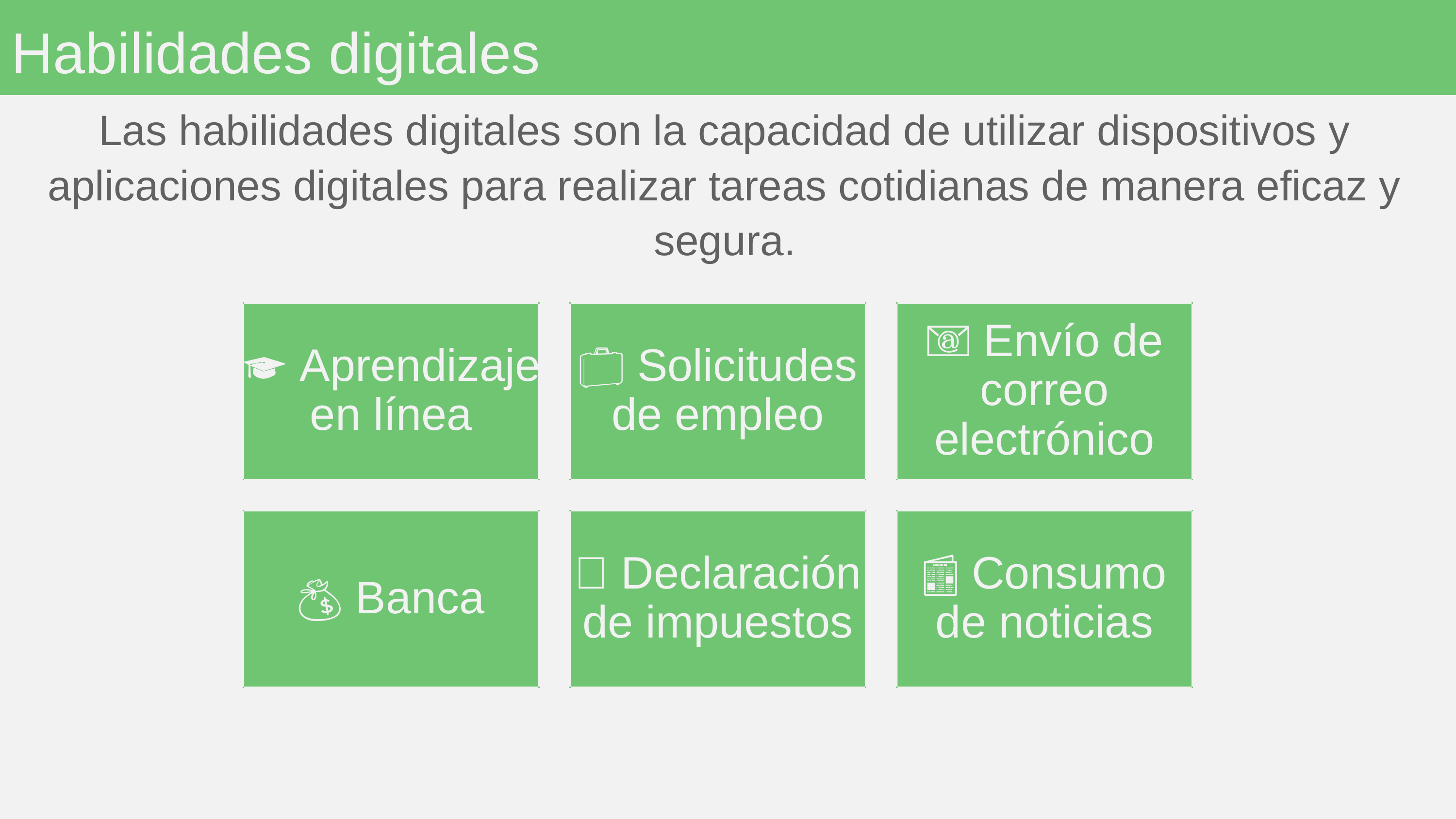

Habilidades digitales
Las habilidades digitales son la capacidad de utilizar dispositivos y aplicaciones digitales para realizar tareas cotidianas de manera eficaz y segura.

🎓 Aprendizaje en línea

💼 Solicitudes de empleo

📧 Envío de correo electrónico

💰 Banca

🧾 Declaración de impuestos

📰 Consumo de noticias